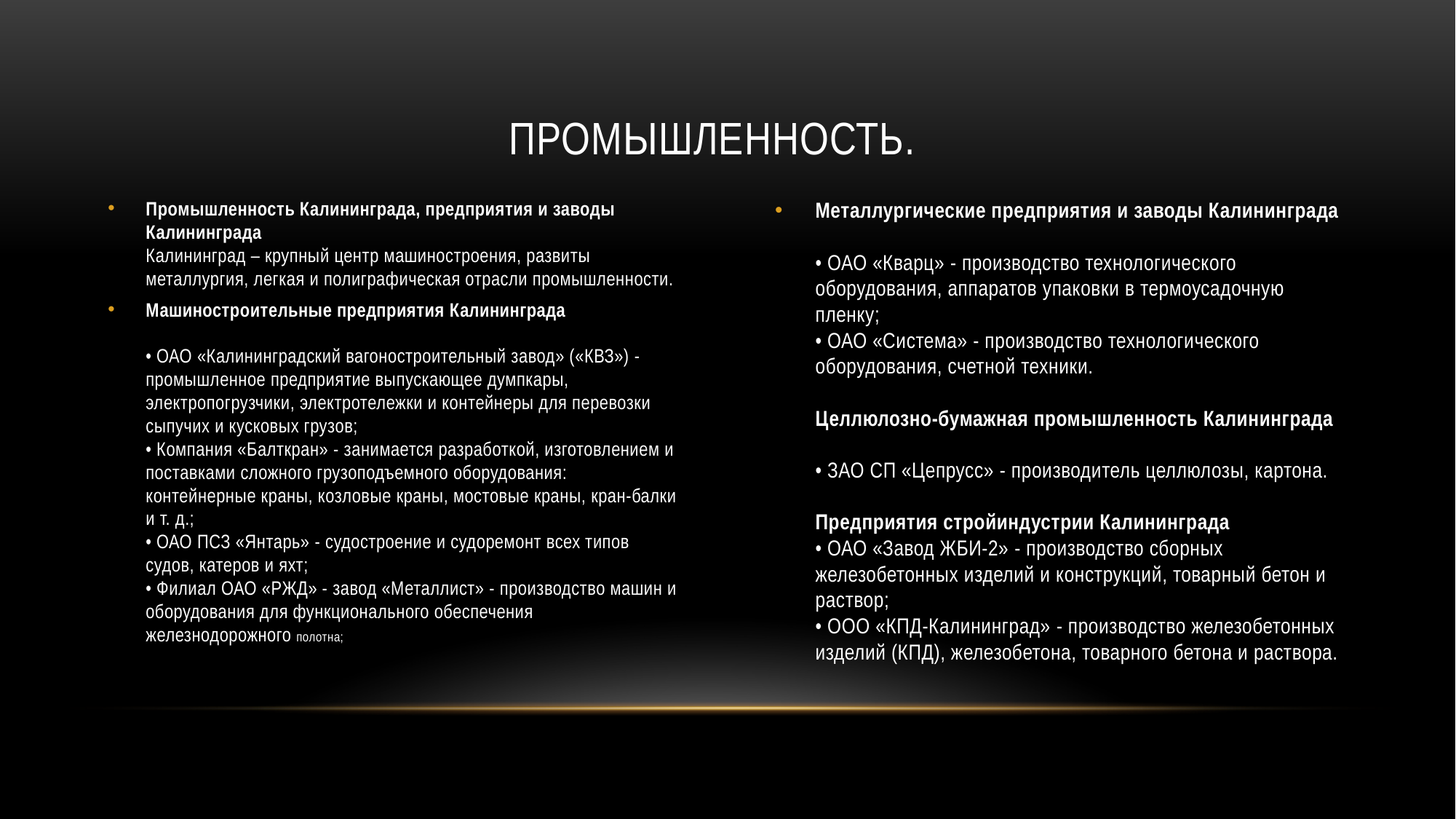

# Промышленность.
Промышленность Калининграда, предприятия и заводы Калининграда
Калининград – крупный центр машиностроения, развиты металлургия, легкая и полиграфическая отрасли промышленности.
Машиностроительные предприятия Калининграда
• ОАО «Калининградский вагоностроительный завод» («КВЗ») - промышленное предприятие выпускающее думпкары, электропогрузчики, электротележки и контейнеры для перевозки сыпучих и кусковых грузов;
• Компания «Балткран» - занимается разработкой, изготовлением и поставками сложного грузоподъемного оборудования: контейнерные краны, козловые краны, мостовые краны, кран-балки и т. д.;
• ОАО ПСЗ «Янтарь» - судостроение и судоремонт всех типов судов, катеров и яхт;
• Филиал ОАО «РЖД» - завод «Металлист» - производство машин и оборудования для функционального обеспечения железнодорожного полотна;
Металлургические предприятия и заводы Калининграда 
• ОАО «Кварц» - производство технологического оборудования, аппаратов упаковки в термоусадочную пленку;
• ОАО «Система» - производство технологического оборудования, счетной техники.
Целлюлозно-бумажная промышленность Калининграда
• ЗАО СП «Цепрусс» - производитель целлюлозы, картона.
Предприятия стройиндустрии Калининграда
• ОАО «Завод ЖБИ-2» - производство сборных железобетонных изделий и конструкций, товарный бетон и раствор;
• ООО «КПД-Калининград» - производство железобетонных изделий (КПД), железобетона, товарного бетона и раствора.